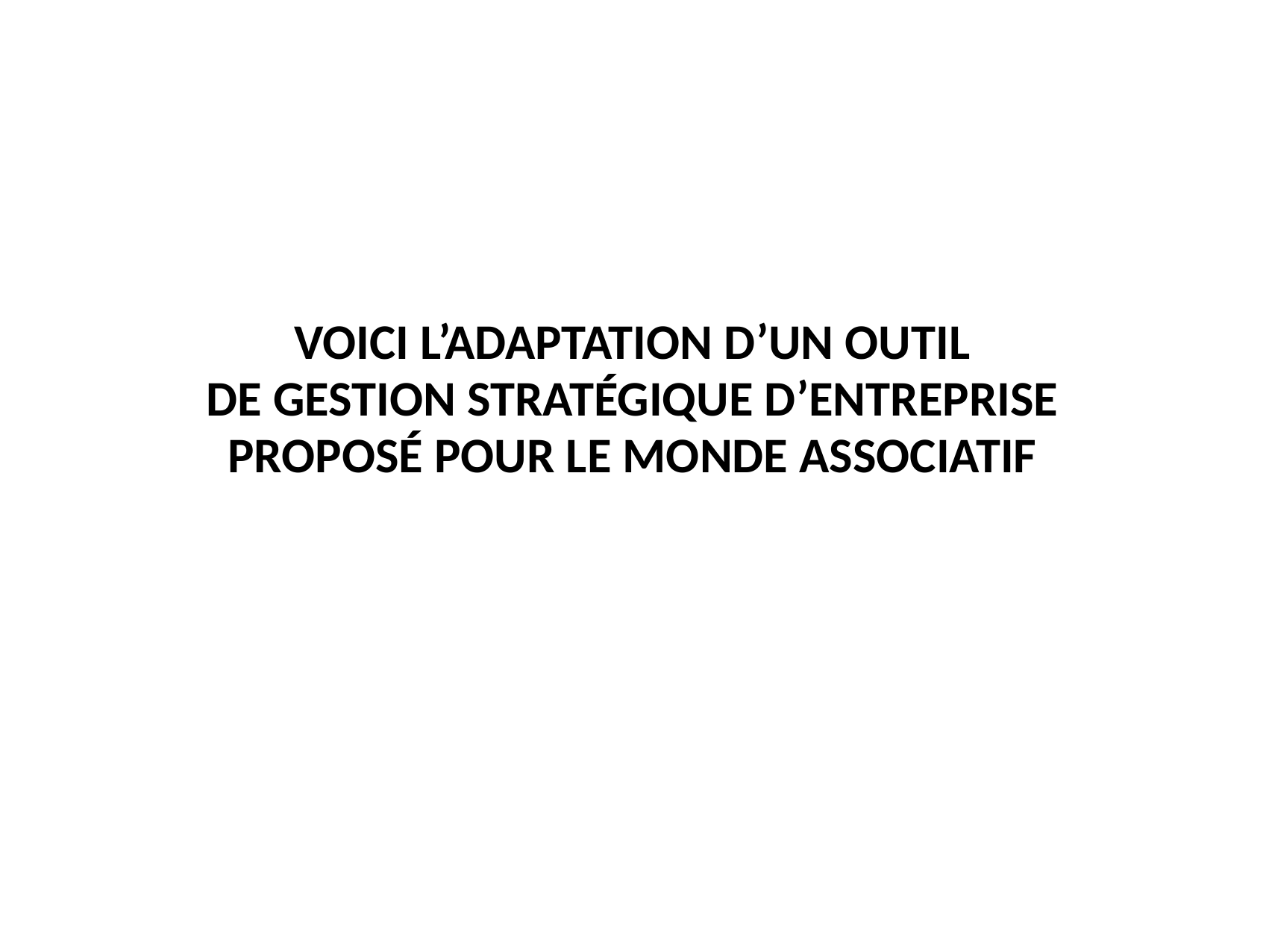

VOICI L’ADAPTATION D’UN OUTIL
DE GESTION STRATÉGIQUE D’ENTREPRISE
PROPOSÉ POUR LE MONDE ASSOCIATIF